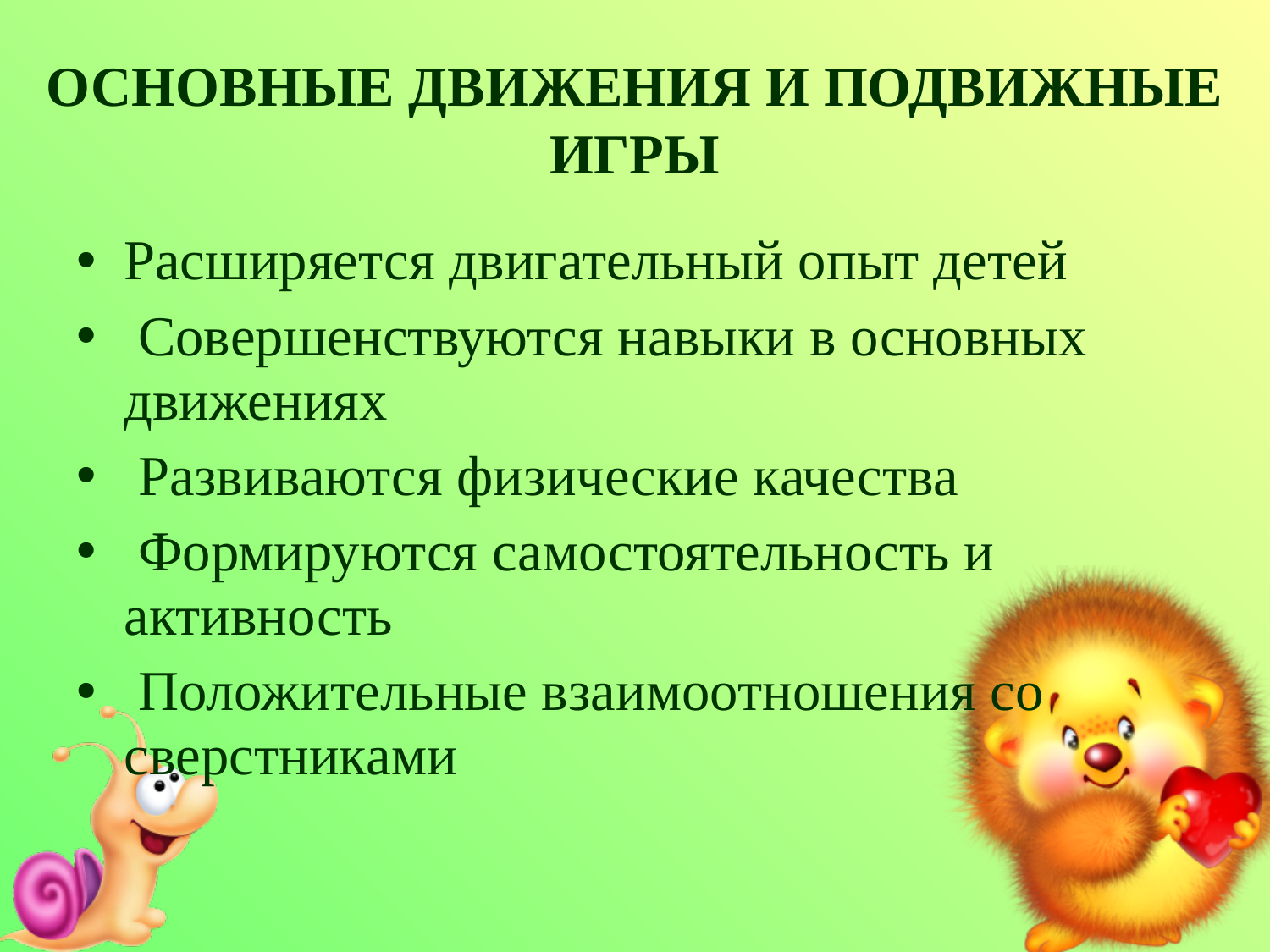

# ОСНОВНЫЕ ДВИЖЕНИЯ И ПОДВИЖНЫЕ ИГРЫ
Расширяется двигательный опыт детей
 Совершенствуются навыки в основных движениях
 Развиваются физические качества
 Формируются самостоятельность и активность
 Положительные взаимоотношения со сверстниками